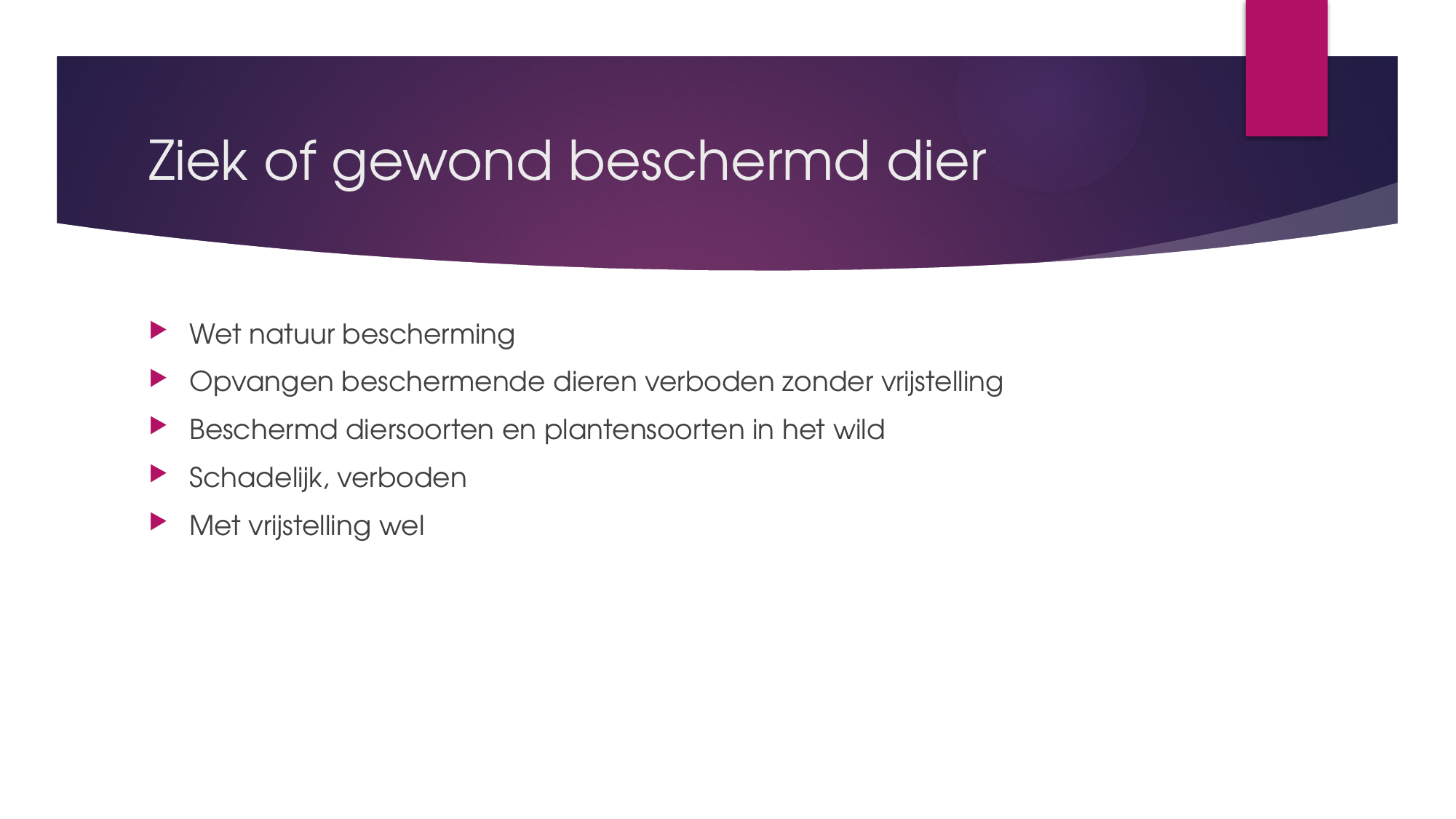

# Ziek of gewond beschermd dier
Wet natuur bescherming
Opvangen beschermende dieren verboden zonder vrijstelling
Beschermd diersoorten en plantensoorten in het wild
Schadelijk, verboden
Met vrijstelling wel